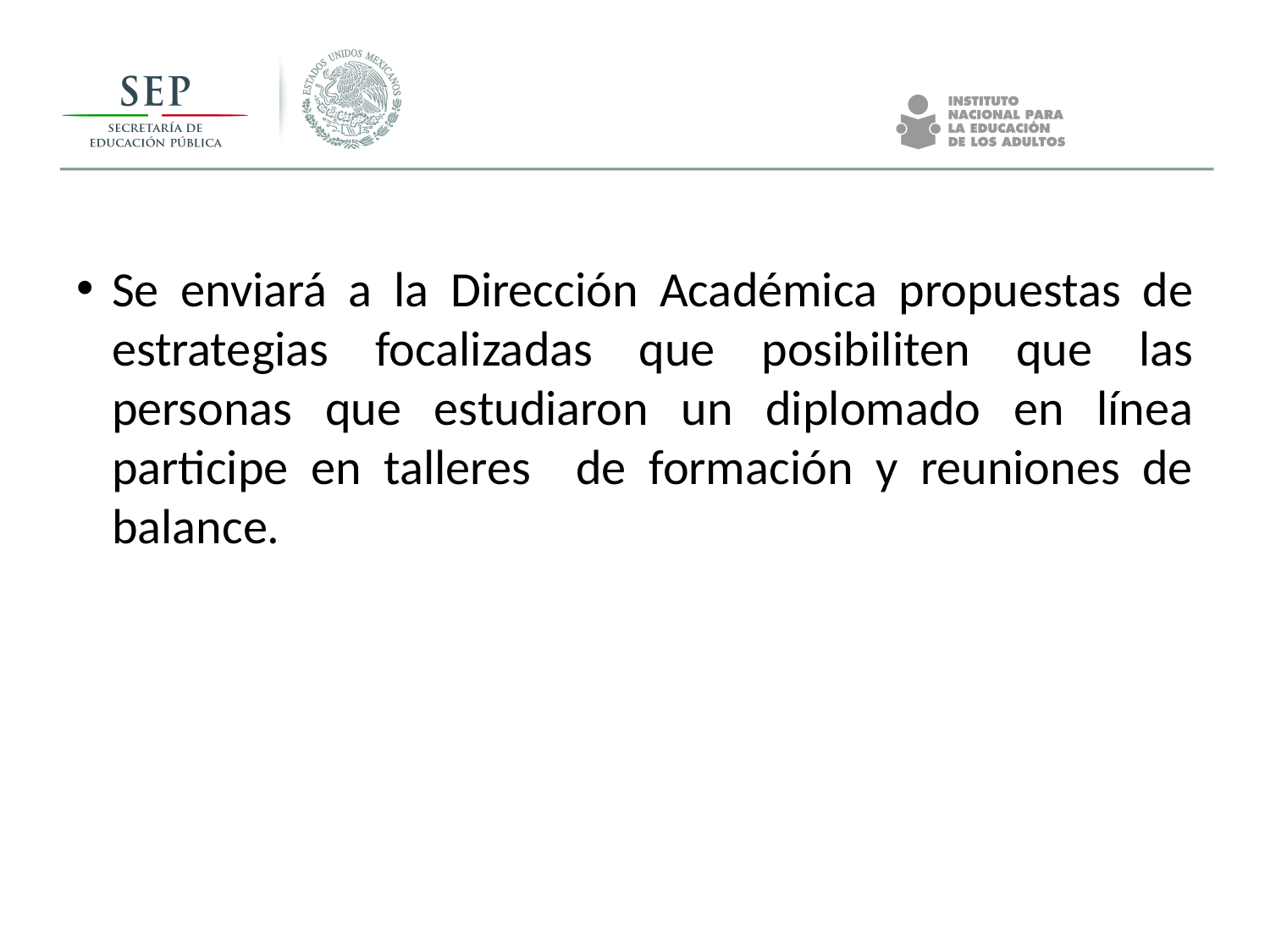

Se enviará a la Dirección Académica propuestas de estrategias focalizadas que posibiliten que las personas que estudiaron un diplomado en línea participe en talleres  de formación y reuniones de balance.